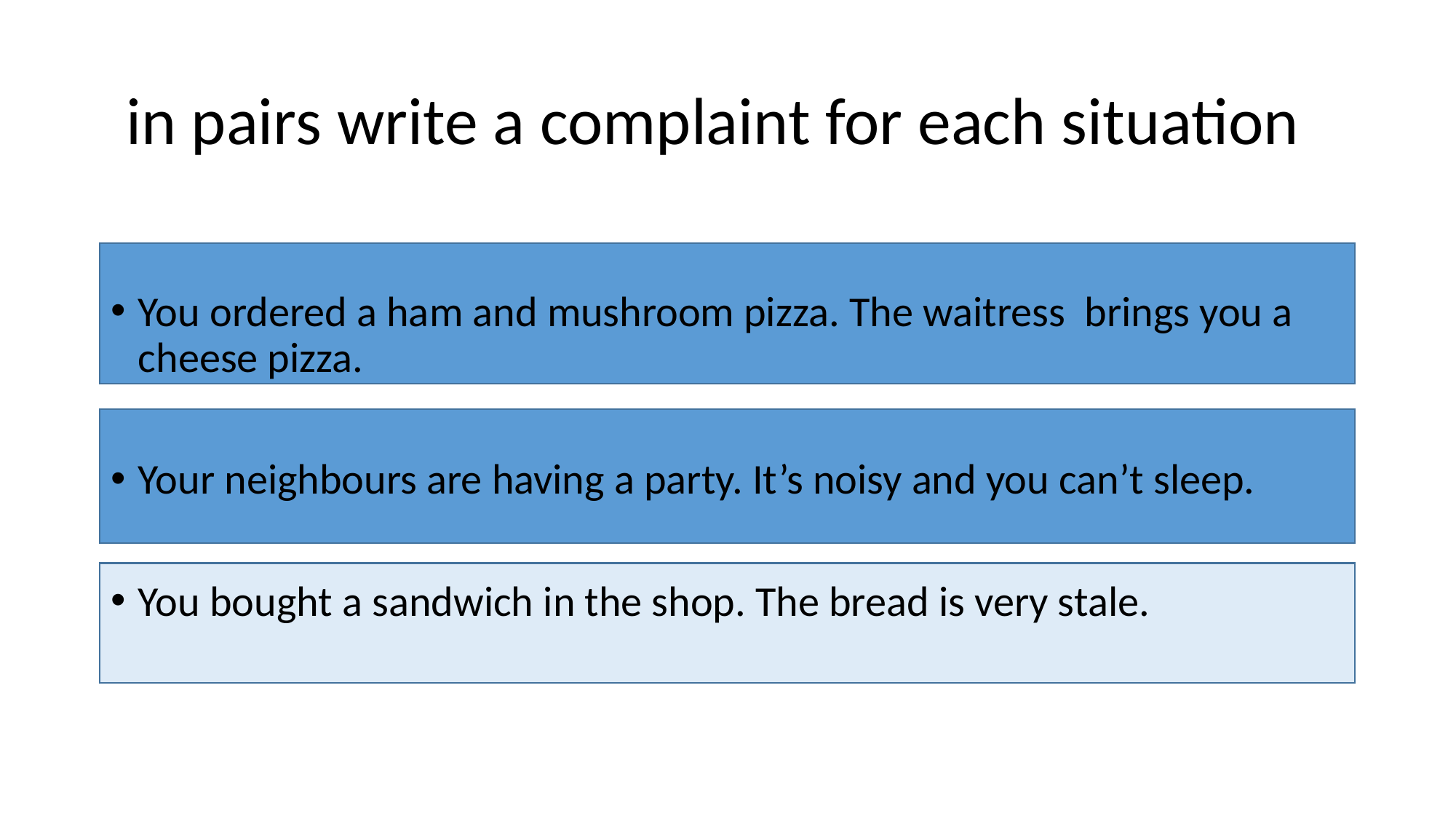

# in pairs write a complaint for each situation

You ordered a ham and mushroom pizza. The waitress  brings you a cheese pizza.

Your neighbours are having a party. It’s noisy and you can’t sleep.

You bought a sandwich in the shop. The bread is very stale.